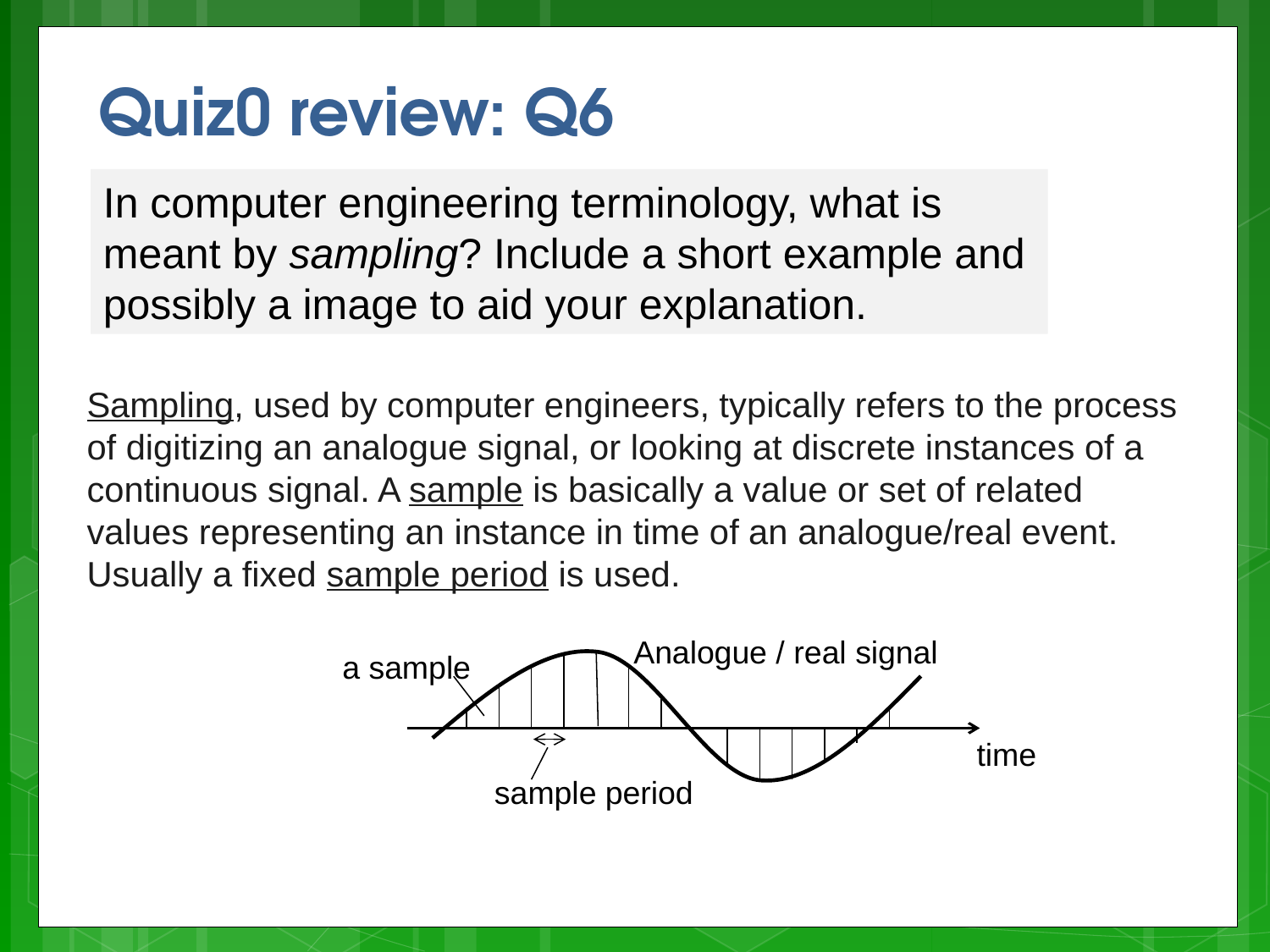

# Quiz0 review: Q6
In computer engineering terminology, what is meant by sampling? Include a short example and possibly a image to aid your explanation.
Sampling, used by computer engineers, typically refers to the process of digitizing an analogue signal, or looking at discrete instances of a continuous signal. A sample is basically a value or set of related values representing an instance in time of an analogue/real event. Usually a fixed sample period is used.
Analogue / real signal
a sample

time
sample period